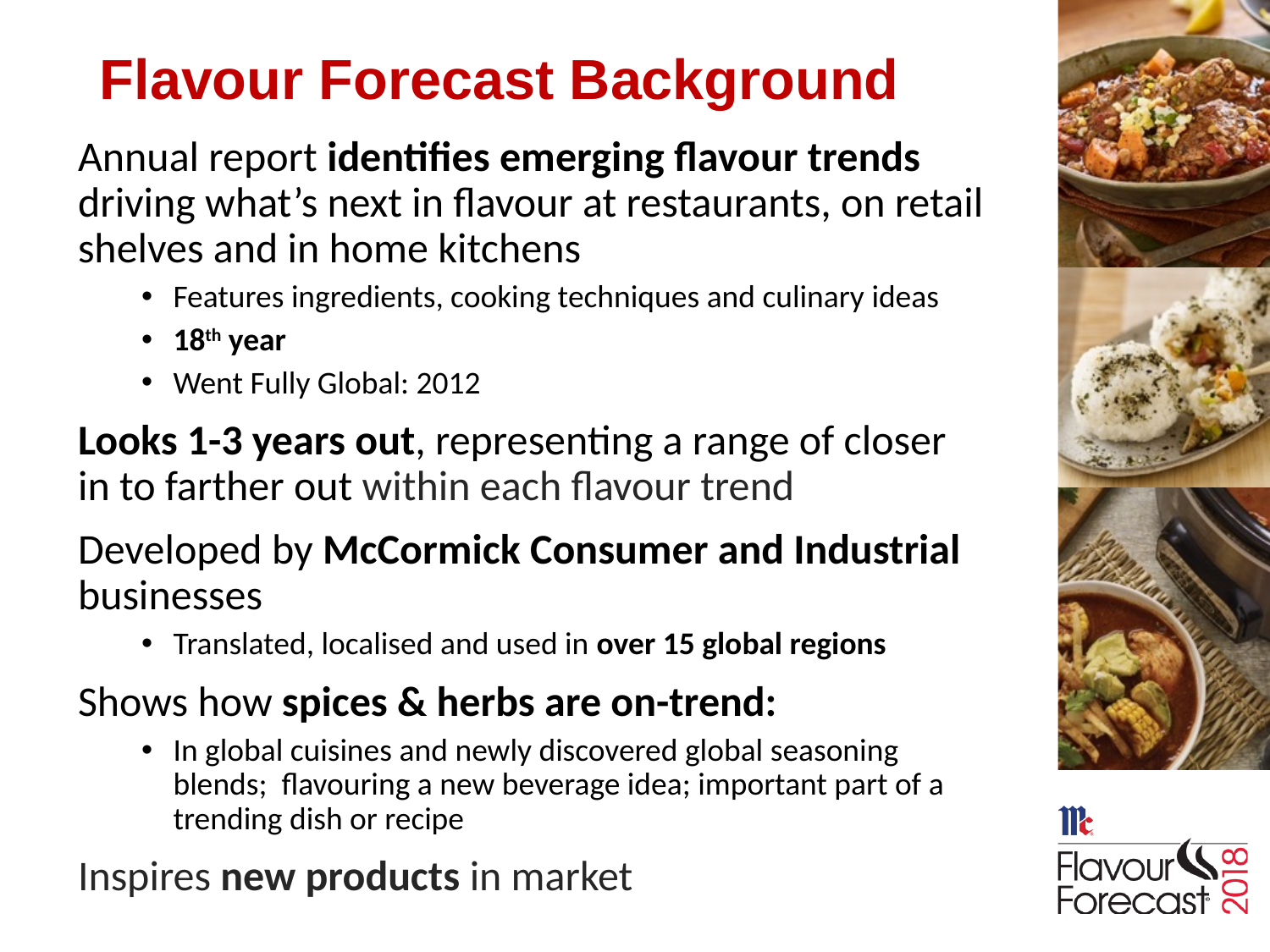

# Flavour Forecast Background
Annual report identifies emerging flavour trends driving what’s next in flavour at restaurants, on retail shelves and in home kitchens
Features ingredients, cooking techniques and culinary ideas
18th year
Went Fully Global: 2012
Looks 1-3 years out, representing a range of closer in to farther out within each flavour trend
Developed by McCormick Consumer and Industrial businesses
Translated, localised and used in over 15 global regions
Shows how spices & herbs are on-trend:
In global cuisines and newly discovered global seasoning blends;  flavouring a new beverage idea; important part of a trending dish or recipe
Inspires new products in market